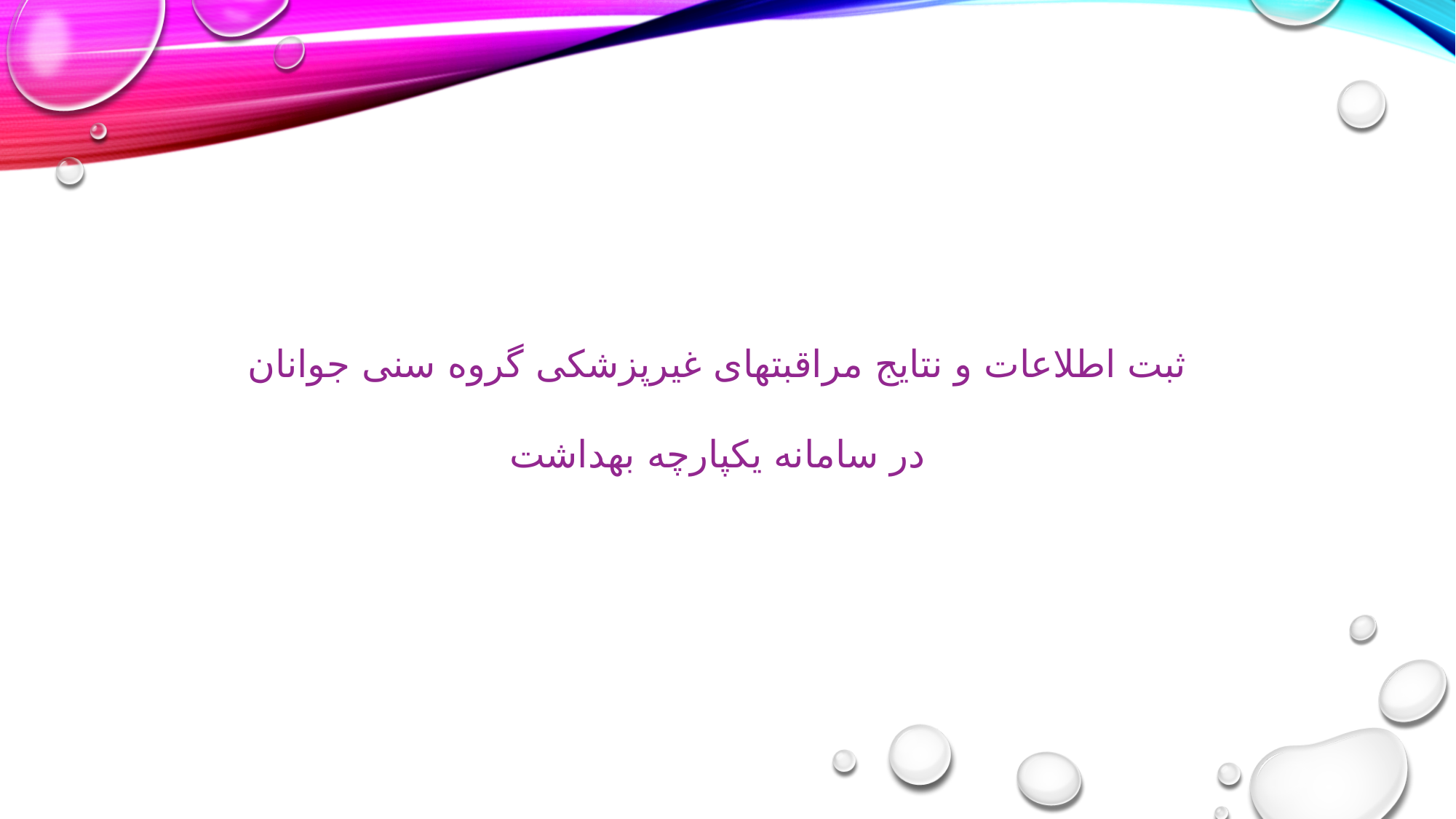

ثبت اطلاعات و نتایج مراقبتهای غیرپزشکی گروه سنی جوانان
در سامانه یکپارچه بهداشت